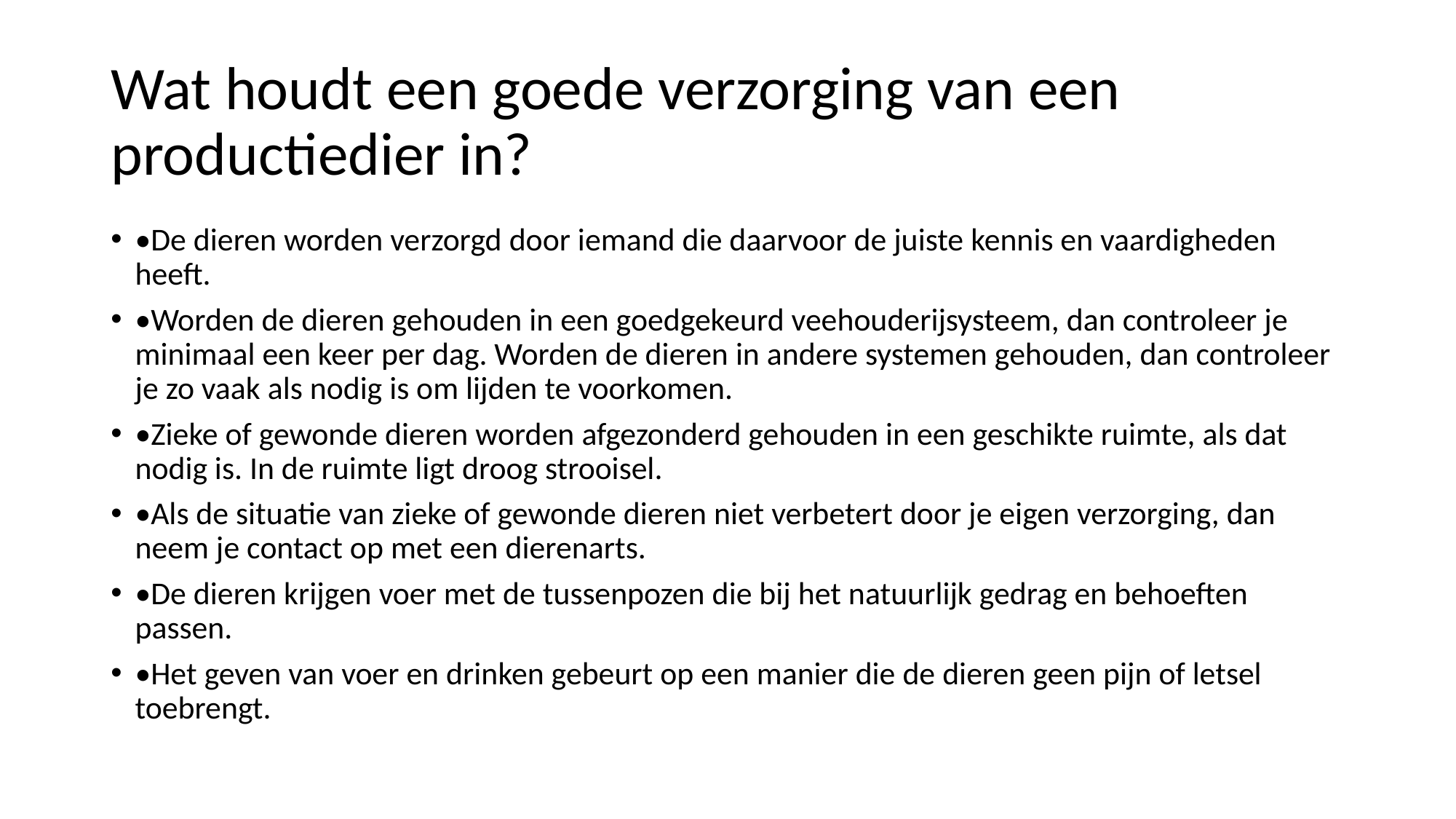

# Wat houdt een goede verzorging van een productiedier in?
•De dieren worden verzorgd door iemand die daarvoor de juiste kennis en vaardigheden heeft.
•Worden de dieren gehouden in een goedgekeurd veehouderijsysteem, dan controleer je minimaal een keer per dag. Worden de dieren in andere systemen gehouden, dan controleer je zo vaak als nodig is om lijden te voorkomen.
•Zieke of gewonde dieren worden afgezonderd gehouden in een geschikte ruimte, als dat nodig is. In de ruimte ligt droog strooisel.
•Als de situatie van zieke of gewonde dieren niet verbetert door je eigen verzorging, dan neem je contact op met een dierenarts.
•De dieren krijgen voer met de tussenpozen die bij het natuurlijk gedrag en behoeften passen.
•Het geven van voer en drinken gebeurt op een manier die de dieren geen pijn of letsel toebrengt.